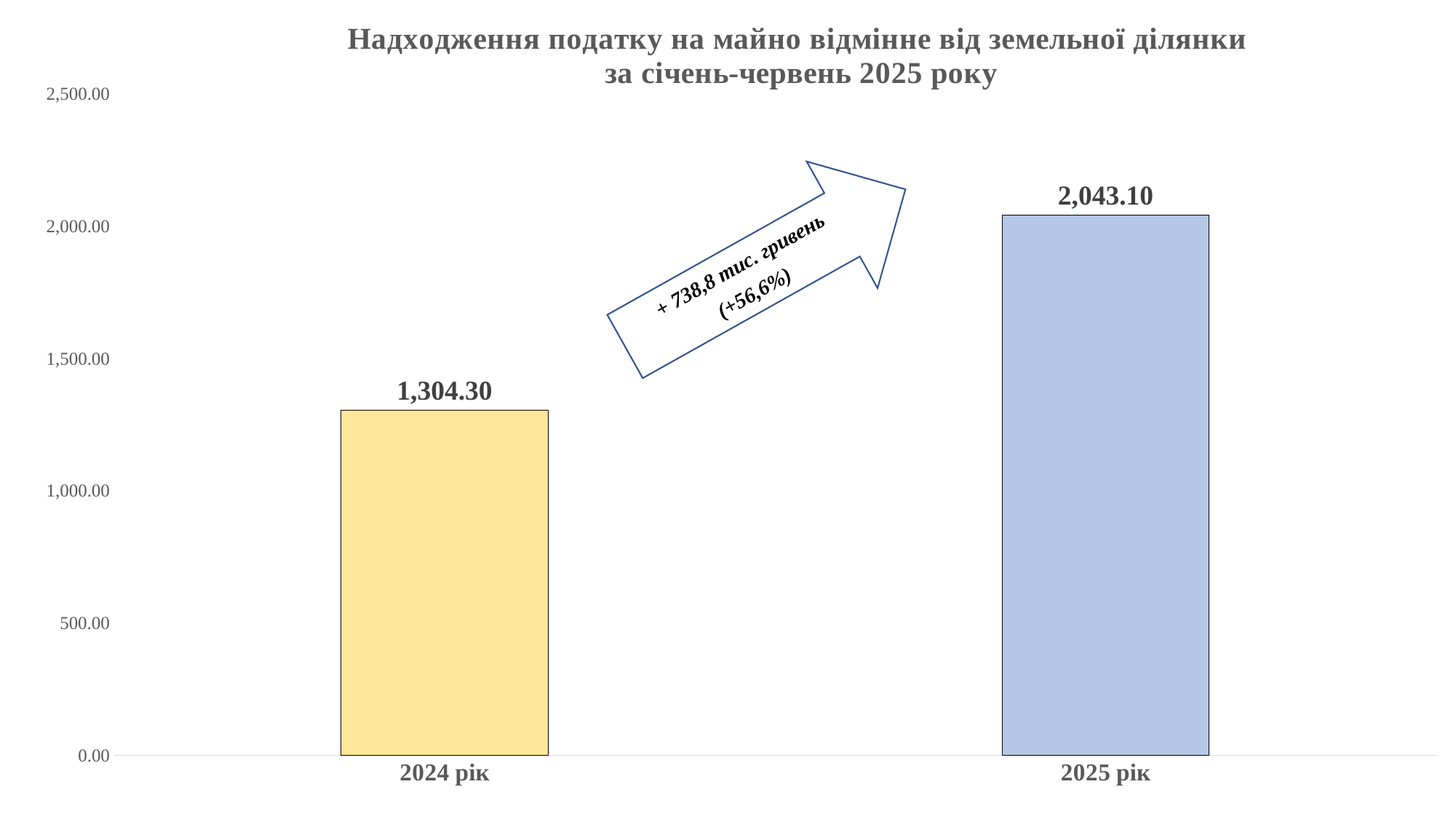

### Chart: Надходження податку на майно відмінне від земельної ділянки
за січень-червень 2025 року

| Category |  |
|---|---|
| 2024 рік | 1304.3 |
| 2025 рік | 2043.1 |
+ 738,8 тис. гривень
(+56,6%),